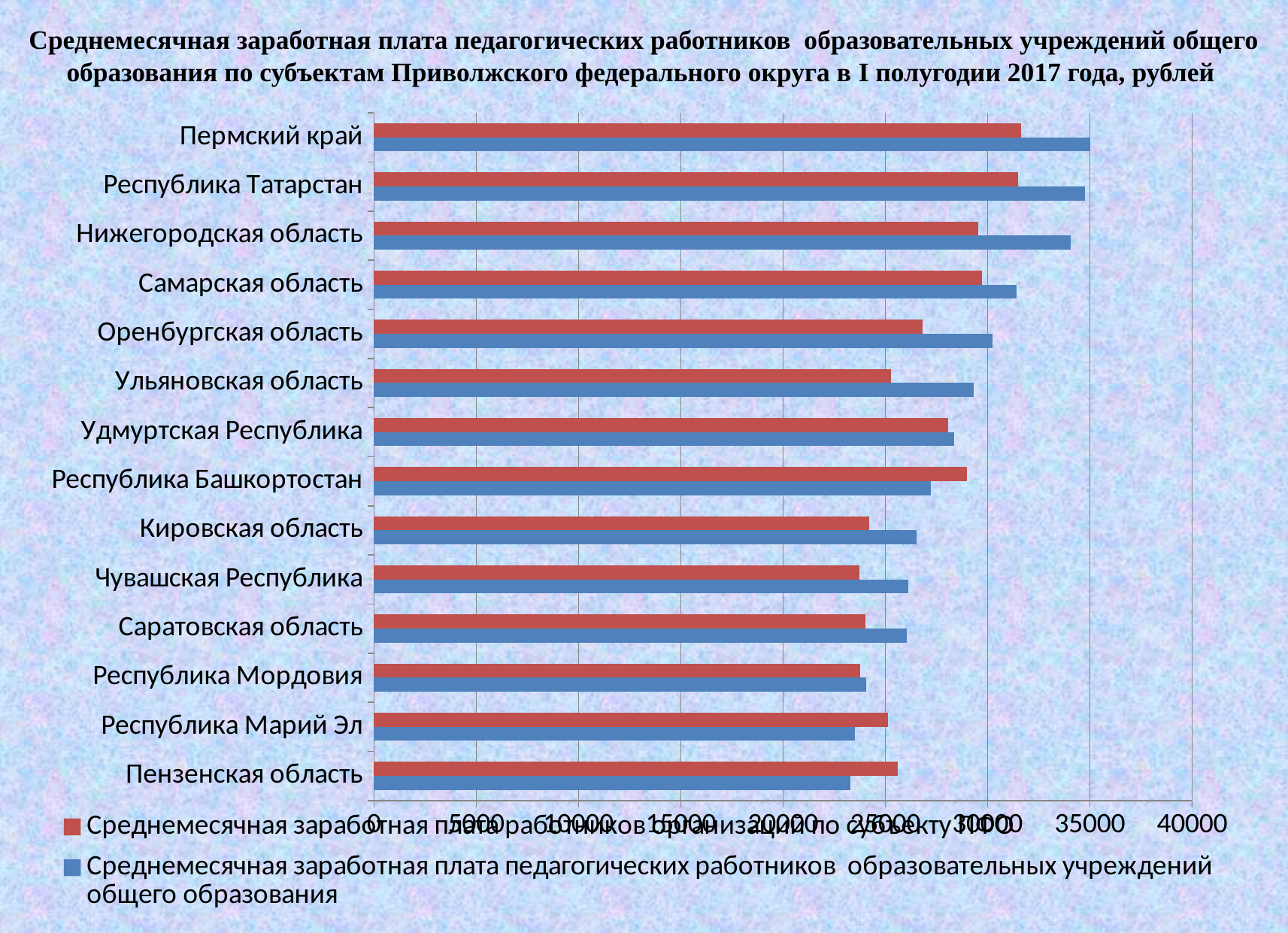

Среднемесячная заработная плата педагогических работников  образовательных учреждений общего образования по субъектам Приволжского федерального округа в I полугодии 2017 года, рублей

### Chart

| Category | Среднемесячная заработная плата педагогических работников  образовательных учреждений общего образования  | Среднемесячная заработная плата работников организаций по субъекту ПФО    |
|---|---|---|
| Пензенская область | 23306.0 | 25617.2 |
| Республика Марий Эл | 23523.0 | 25138.6 |
| Республика Мордовия | 24065.0 | 23787.3 |
| Саратовская область | 26035.0 | 24045.7 |
| Чувашская Республика | 26132.0 | 23749.3 |
| Кировская область | 26518.0 | 24232.7 |
| Республика Башкортостан | 27245.0 | 28976.2 |
| Удмуртская Республика | 28385.0 | 28091.4 |
| Ульяновская область | 29343.0 | 25276.8 |
| Оренбургская область | 30244.0 | 26836.7 |
| Самарская область | 31412.0 | 29734.7 |
| Hижегородская область | 34051.0 | 29541.7 |
| Республика Татарстан | 34764.0 | 31488.3 |
| Пермский край | 35013.0 | 31651.9 |